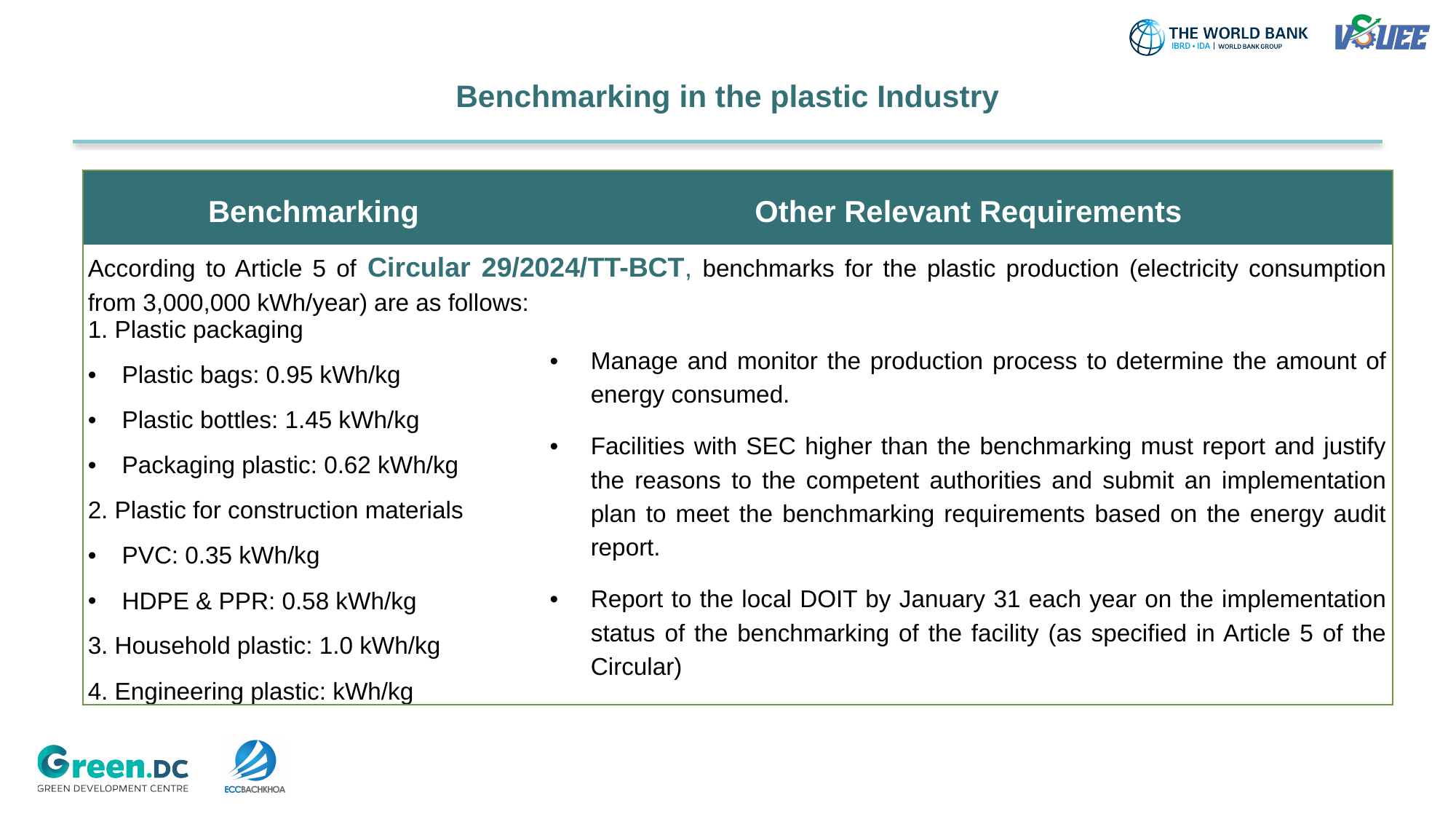

# Benchmarking in the plastic Industry
| Benchmarking | Other Relevant Requirements |
| --- | --- |
| According to Article 5 of Circular 29/2024/TT-BCT, benchmarks for the plastic production (electricity consumption from 3,000,000 kWh/year) are as follows: |  |
| 1. Plastic packaging Plastic bags: 0.95 kWh/kg Plastic bottles: 1.45 kWh/kg Packaging plastic: 0.62 kWh/kg 2. Plastic for construction materials PVC: 0.35 kWh/kg HDPE & PPR: 0.58 kWh/kg 3. Household plastic: 1.0 kWh/kg 4. Engineering plastic: kWh/kg | Manage and monitor the production process to determine the amount of energy consumed. Facilities with SEC higher than the benchmarking must report and justify the reasons to the competent authorities and submit an implementation plan to meet the benchmarking requirements based on the energy audit report. Report to the local DOIT by January 31 each year on the implementation status of the benchmarking of the facility (as specified in Article 5 of the Circular) |